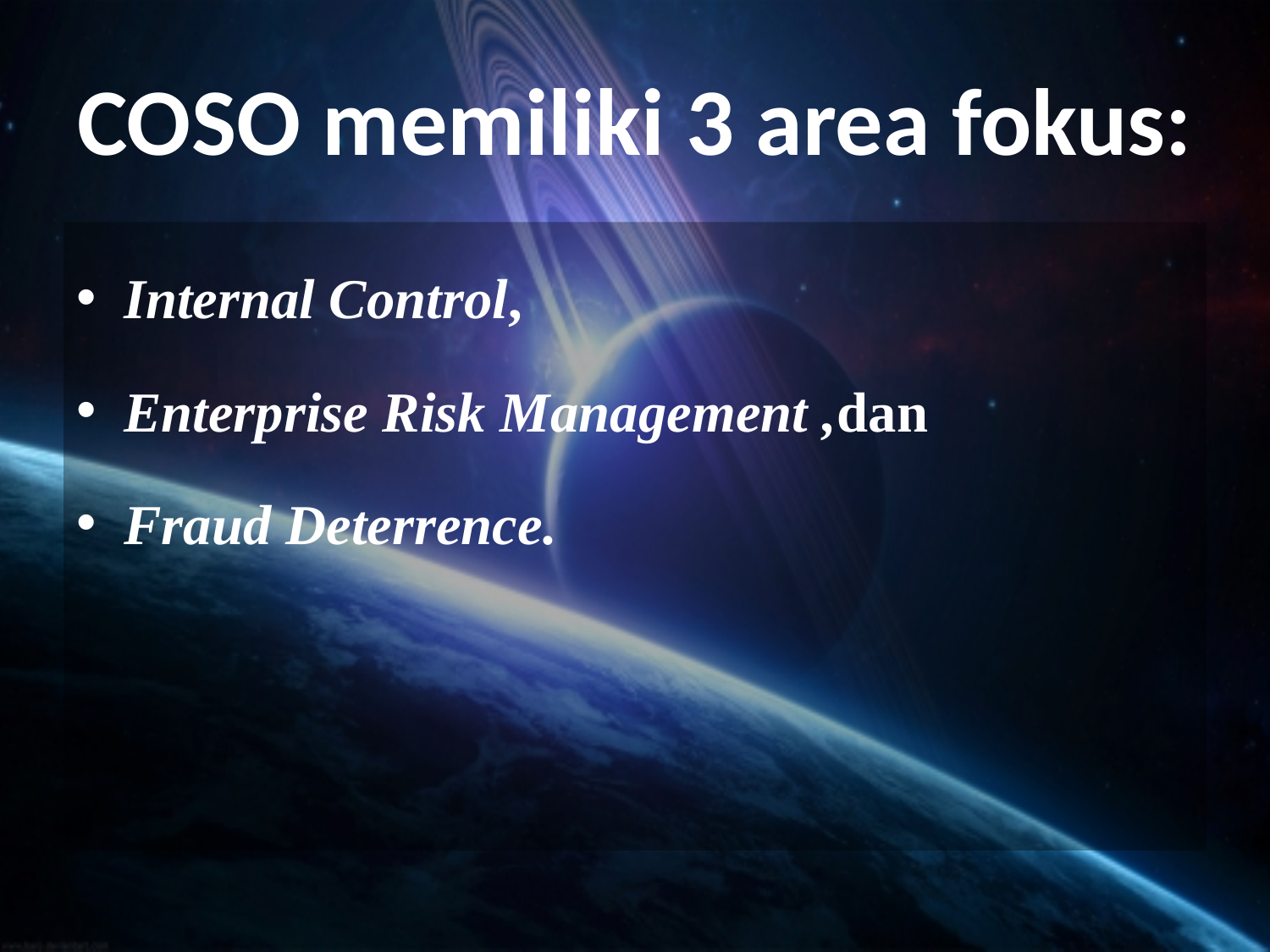

# COSO memiliki 3 area fokus:
Internal Control,
Enterprise Risk Management ,dan
Fraud Deterrence.